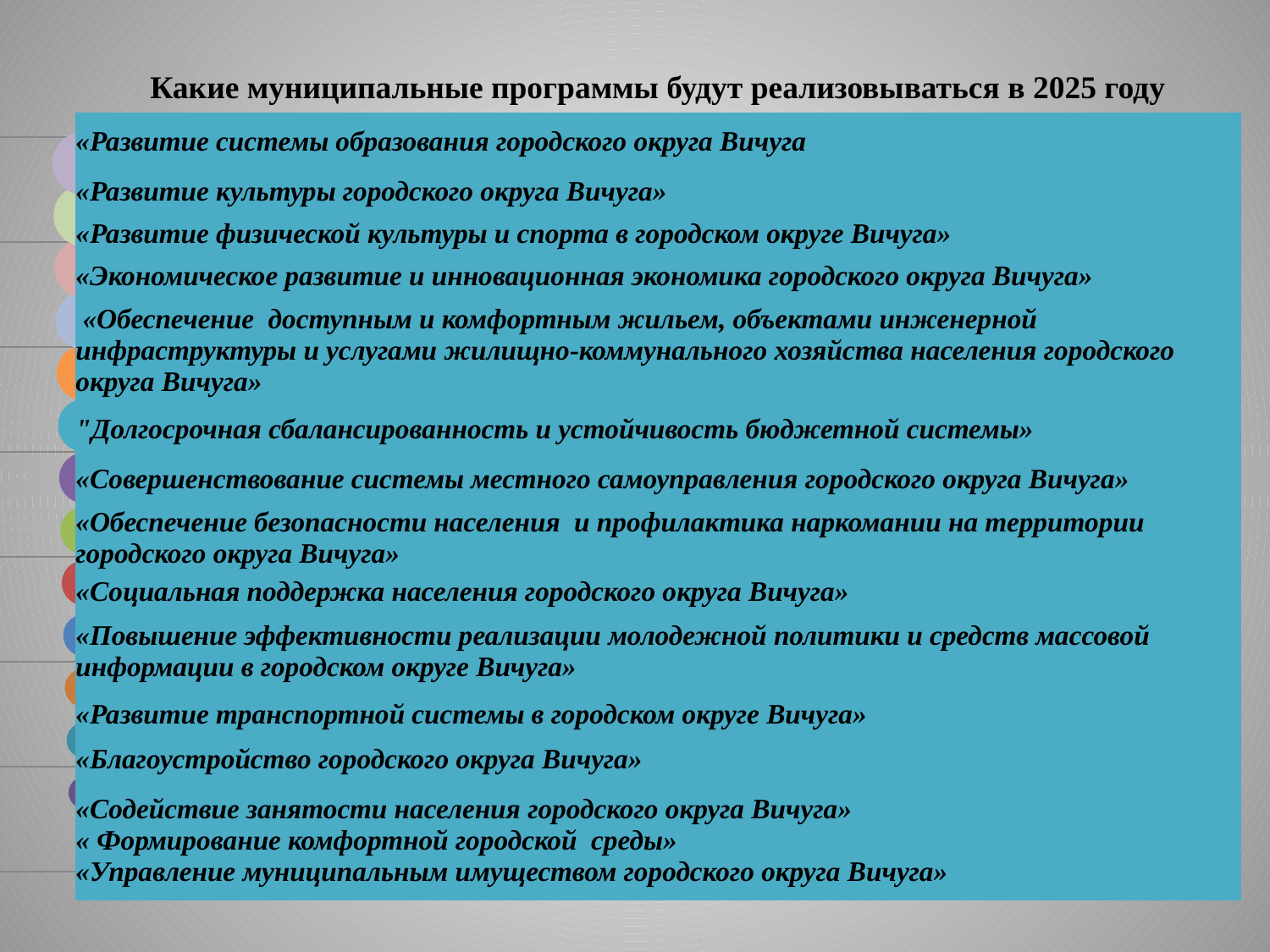

Какие муниципальные программы будут реализовываться в 2025 году

### Chart

| Category |  |  |  |  |  |  |  |  |  |  |  |  |  |
|---|---|---|---|---|---|---|---|---|---|---|---|---|---|
| «Развитие системы образования городского округа Вичуга |
| --- |
| «Развитие культуры городского округа Вичуга» |
| «Развитие физической культуры и спорта в городском округе Вичуга» |
| «Экономическое развитие и инновационная экономика городского округа Вичуга» |
| «Обеспечение доступным и комфортным жильем, объектами инженерной инфраструктуры и услугами жилищно-коммунального хозяйства населения городского округа Вичуга» |
| "Долгосрочная сбалансированность и устойчивость бюджетной системы» |
| «Совершенствование системы местного самоуправления городского округа Вичуга» |
| «Обеспечение безопасности населения и профилактика наркомании на территории городского округа Вичуга» |
| «Социальная поддержка населения городского округа Вичуга» |
| «Повышение эффективности реализации молодежной политики и средств массовой информации в городском округе Вичуга» |
| «Развитие транспортной системы в городском округе Вичуга» |
| «Благоустройство городского округа Вичуга» |
| «Содействие занятости населения городского округа Вичуга» « Формирование комфортной городской среды» «Управление муниципальным имуществом городского округа Вичуга» |